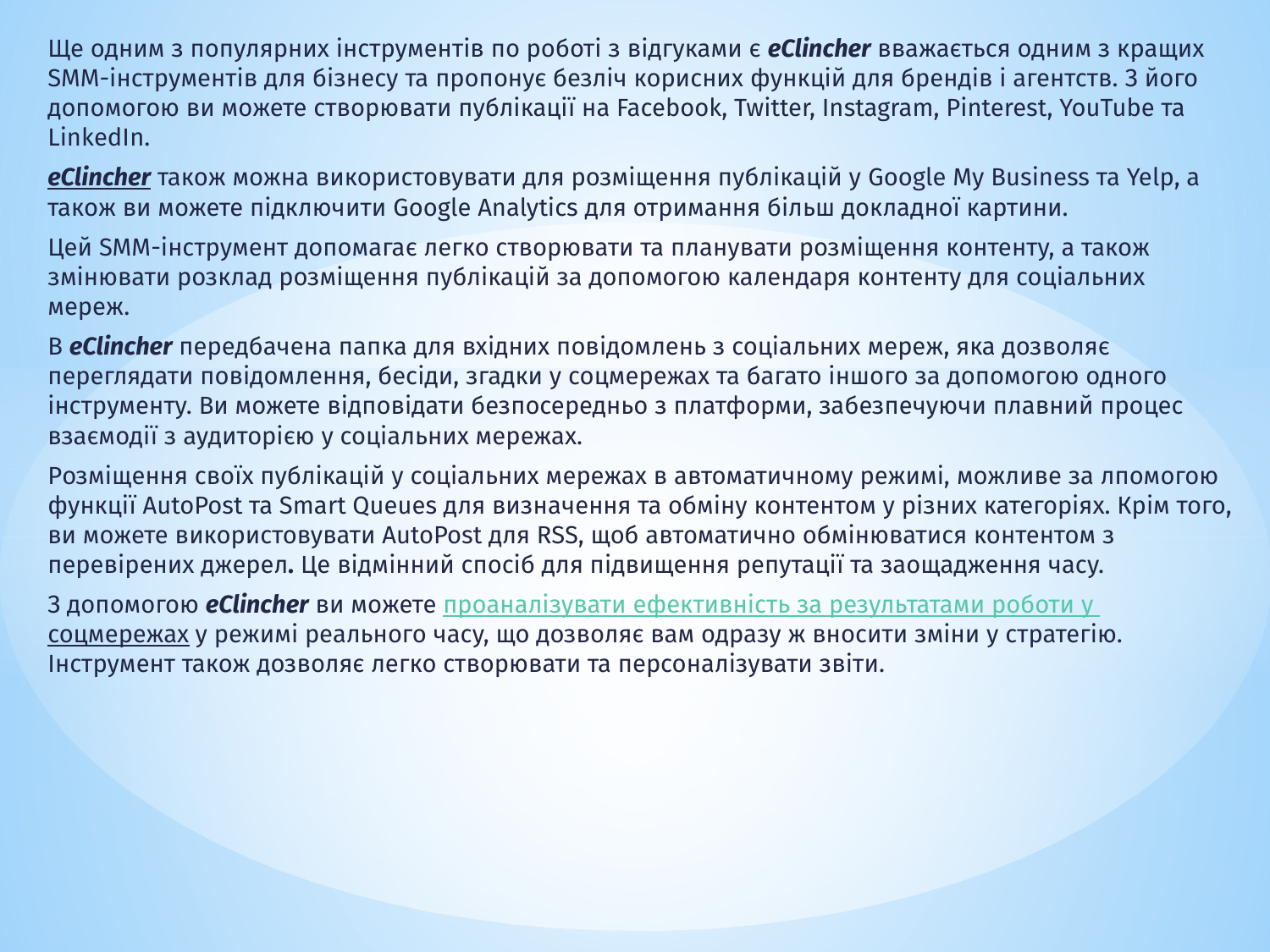

Ще одним з популярних інструментів по роботі з відгуками є eClincher вважається одним з кращих SMM-інструментів для бізнесу та пропонує безліч корисних функцій для брендів і агентств. З його допомогою ви можете створювати публікації на Facebook, Twitter, Instagram, Pinterest, YouTube та LinkedIn.
eClincher також можна використовувати для розміщення публікацій у Google My Business та Yelp, а також ви можете підключити Google Analytics для отримання більш докладної картини.
Цей SMM-інструмент допомагає легко створювати та планувати розміщення контенту, а також змінювати розклад розміщення публікацій за допомогою календаря контенту для соціальних мереж.
В eClincher передбачена папка для вхідних повідомлень з соціальних мереж, яка дозволяє переглядати повідомлення, бесіди, згадки у соцмережах та багато іншого за допомогою одного інструменту. Ви можете відповідати безпосередньо з платформи, забезпечуючи плавний процес взаємодії з аудиторією у соціальних мережах.
Розміщення своїх публікацій у соціальних мережах в автоматичному режимі, можливе за лпомогою функції AutoPost та Smart Queues для визначення та обміну контентом у різних категоріях. Крім того, ви можете використовувати AutoPost для RSS, щоб автоматично обмінюватися контентом з перевірених джерел. Це відмінний спосіб для підвищення репутації та заощадження часу.
З допомогою eClincher ви можете проаналізувати ефективність за результатами роботи у соцмережах у режимі реального часу, що дозволяє вам одразу ж вносити зміни у стратегію. Інструмент також дозволяє легко створювати та персоналізувати звіти.